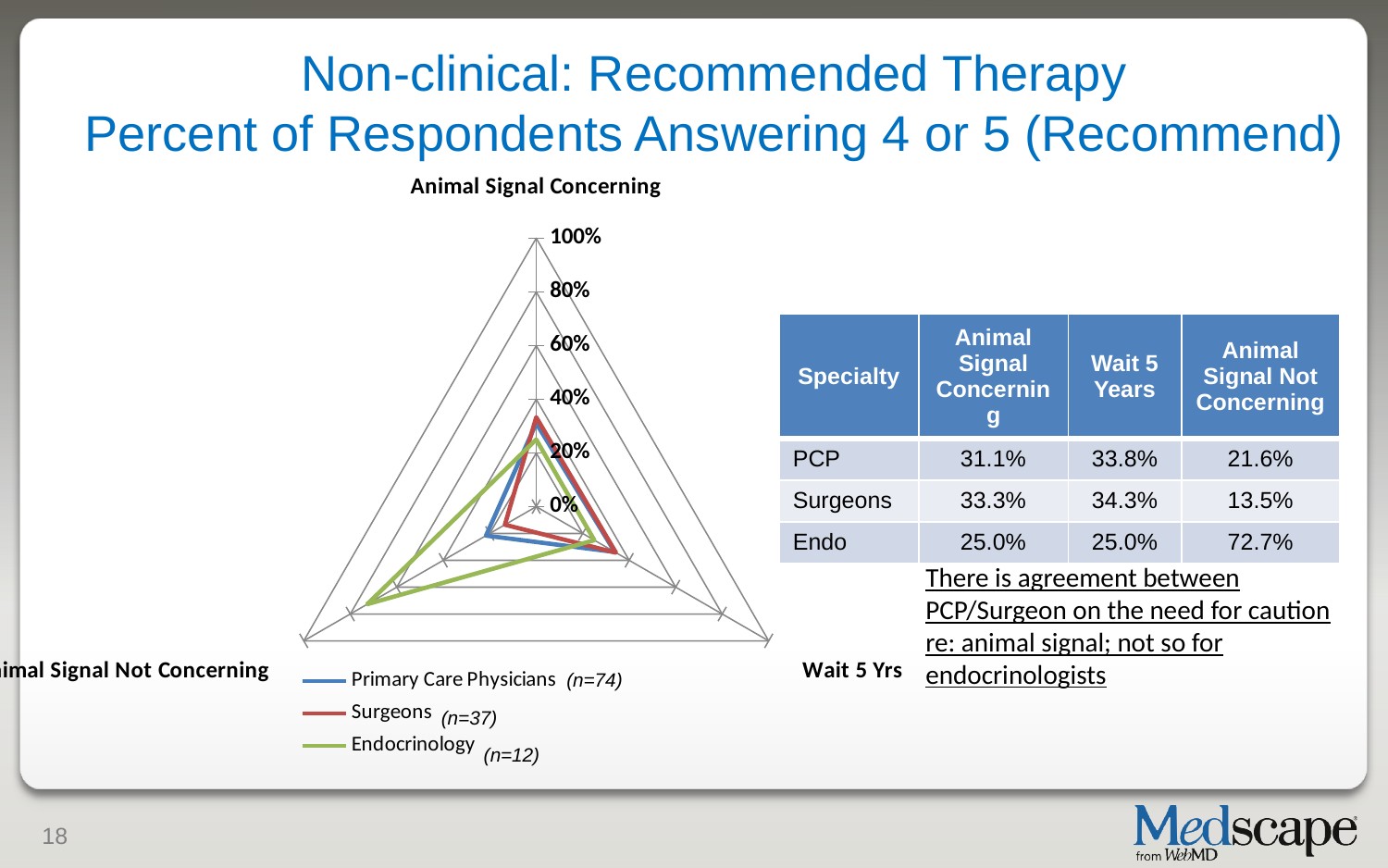

# Non-clinical: Recommended Therapy Percent of Respondents Answering 4 or 5 (Recommend)

### Chart

| Category | Primary Care Physicians | Surgeons | Endocrinology |
|---|---|---|---|
| Animal Signal Concerning | 0.31100000000000005 | 0.3330000000000001 | 0.25 |
| Wait 5 Yrs | 0.3380000000000001 | 0.3430000000000001 | 0.25 |
| Animal Signal Not Concerning | 0.21600000000000003 | 0.135 | 0.7270000000000001 |
| Specialty | Animal Signal Concerning | Wait 5 Years | Animal Signal Not Concerning |
| --- | --- | --- | --- |
| PCP | 31.1% | 33.8% | 21.6% |
| Surgeons | 33.3% | 34.3% | 13.5% |
| Endo | 25.0% | 25.0% | 72.7% |
There is agreement between PCP/Surgeon on the need for caution re: animal signal; not so for endocrinologists
(n=74)
(n=37)
(n=12)